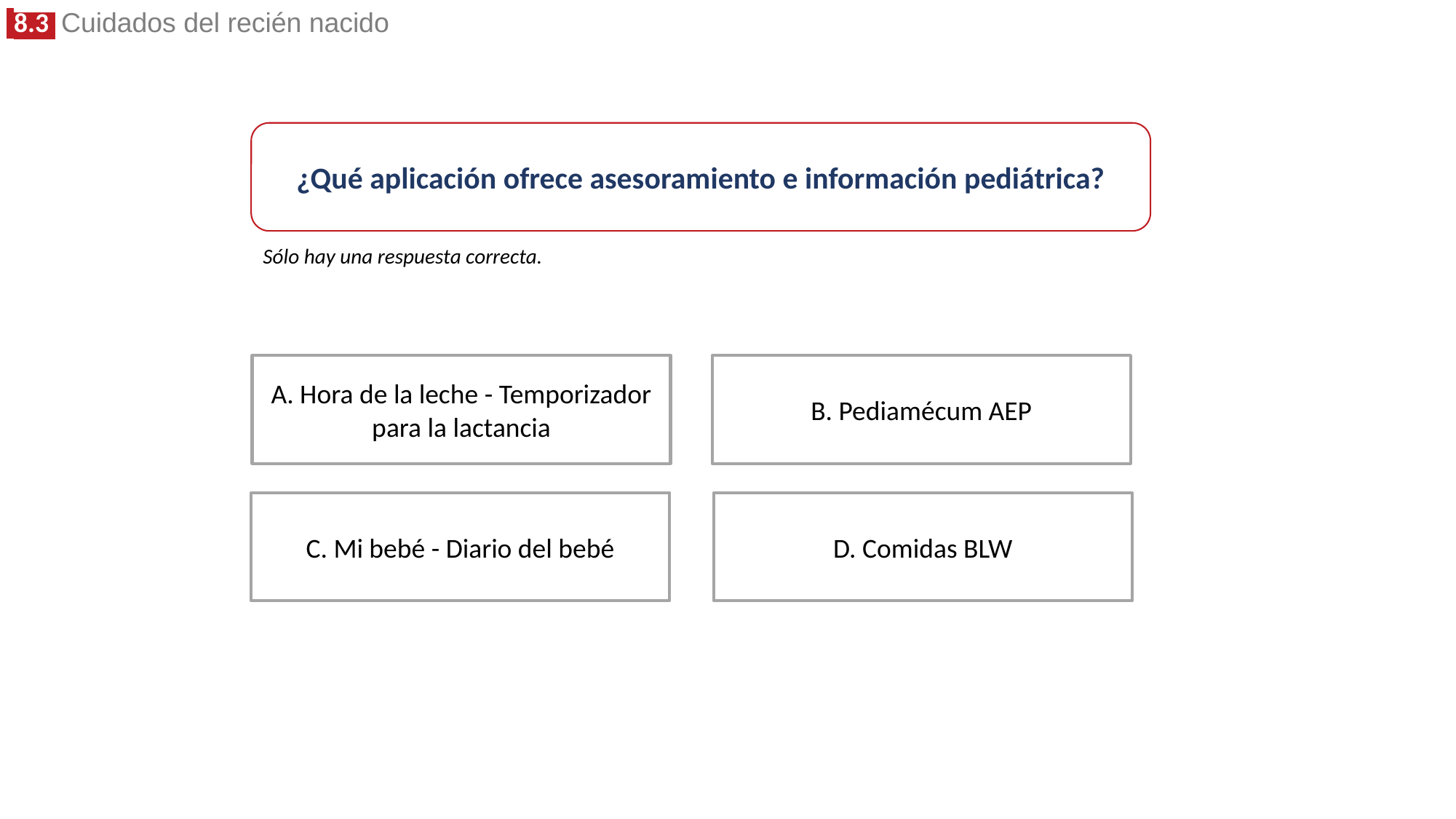

¿Qué aplicación ofrece asesoramiento e información pediátrica?
Sólo hay una respuesta correcta.
B. Pediamécum AEP
A. Hora de la leche - Temporizador para la lactancia
D. Comidas BLW
C. Mi bebé - Diario del bebé